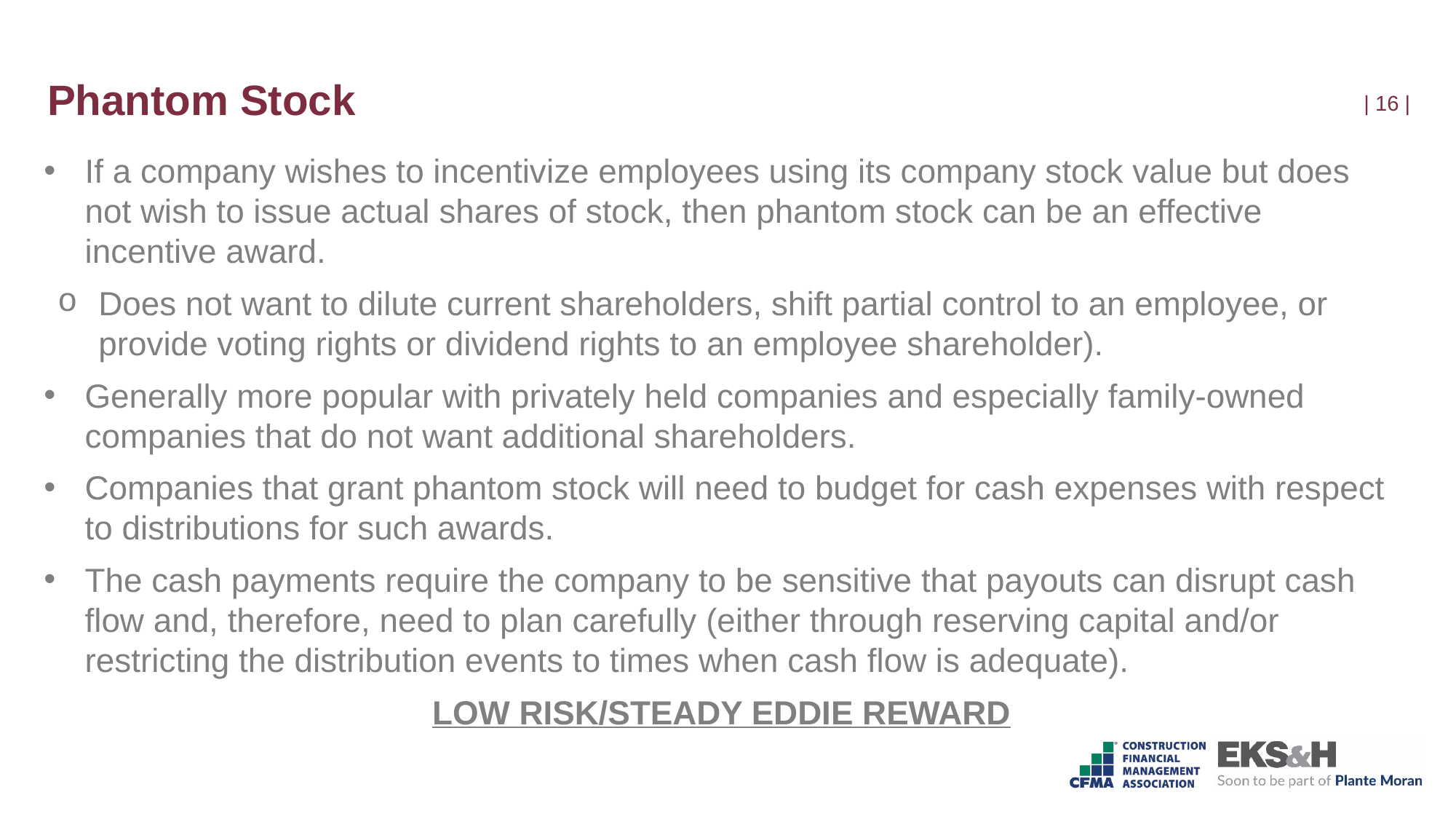

# Phantom Stock
| 16 |
If a company wishes to incentivize employees using its company stock value but does not wish to issue actual shares of stock, then phantom stock can be an effective incentive award.
Does not want to dilute current shareholders, shift partial control to an employee, or provide voting rights or dividend rights to an employee shareholder).
Generally more popular with privately held companies and especially family-owned companies that do not want additional shareholders.
Companies that grant phantom stock will need to budget for cash expenses with respect to distributions for such awards.
The cash payments require the company to be sensitive that payouts can disrupt cash flow and, therefore, need to plan carefully (either through reserving capital and/or restricting the distribution events to times when cash flow is adequate).
LOW RISK/STEADY EDDIE REWARD